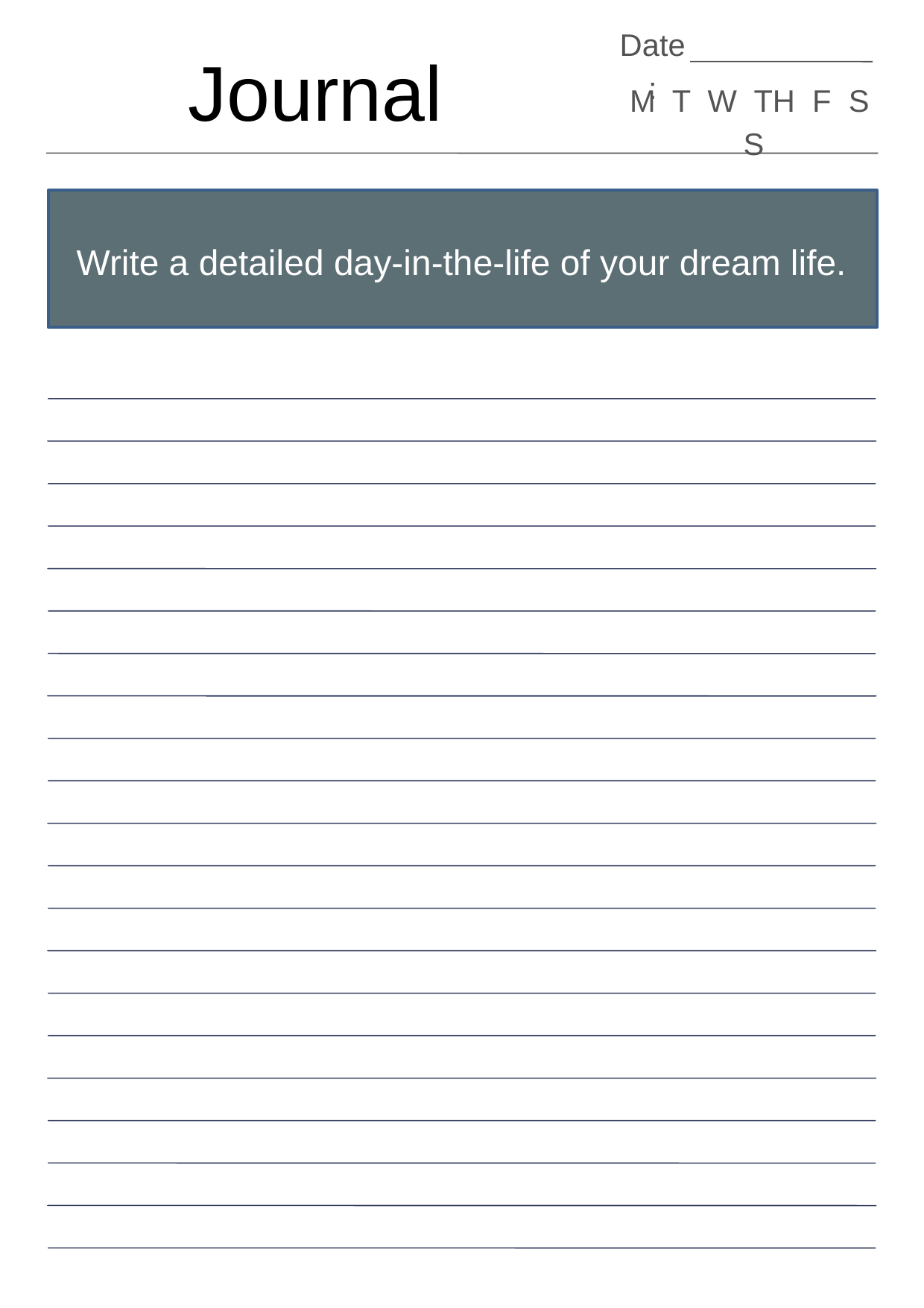

Date:
Journal

M  T  W  TH  F  S  S

Write a detailed day-in-the-life of your dream life.